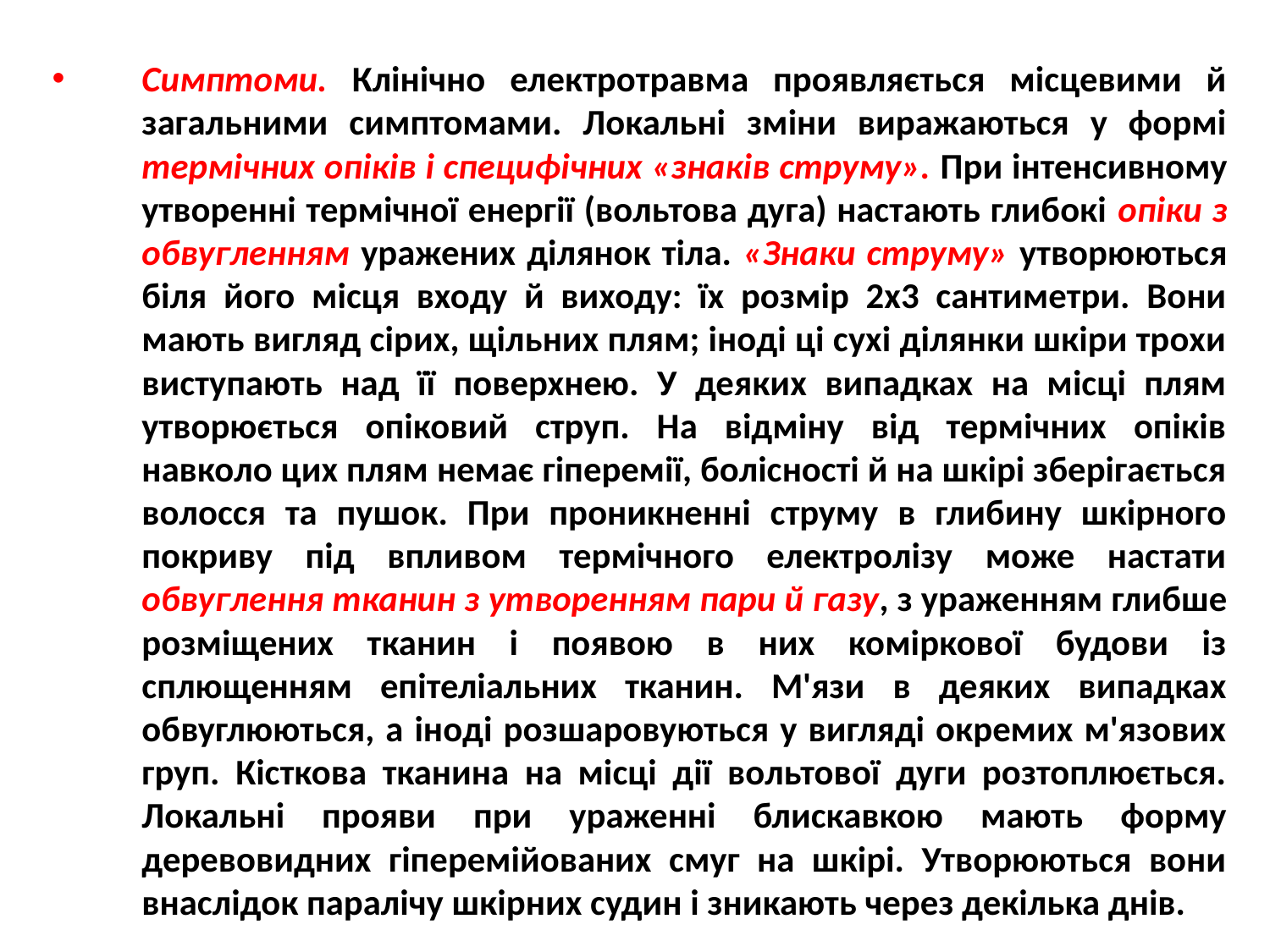

Симптоми. Клінічно електротравма проявляється місцевими й загальними симптомами. Локальні зміни виражаються у формі термічних опіків і специфічних «знаків струму». При інтенсивному утворенні термічної енергії (вольтова дуга) настають глибокі опіки з обвугленням уражених ділянок тіла. «Знаки струму» утворюються біля його місця входу й виходу: їх розмір 2x3 сантиметри. Вони мають вигляд сірих, щільних плям; іноді ці сухі ділянки шкіри трохи виступають над її поверхнею. У деяких випадках на місці плям утворюється опіковий струп. На відміну від термічних опіків навколо цих плям немає гіперемії, болісності й на шкірі зберігається волосся та пушок. При проникненні струму в глибину шкірного покриву під впливом термічного електролізу може настати обвуглення тканин з утворенням пари й газу, з ураженням глибше розміщених тканин і появою в них коміркової будови із сплющенням епітеліальних тканин. М'язи в деяких випадках обвуглюються, а іноді розшаровуються у вигляді окремих м'язових груп. Кісткова тканина на місці дії вольтової дуги розтоплюється. Локальні прояви при ураженні блискавкою мають форму деревовидних гіперемійованих смуг на шкірі. Утворюються вони внаслідок паралічу шкірних судин і зникають через декілька днів.